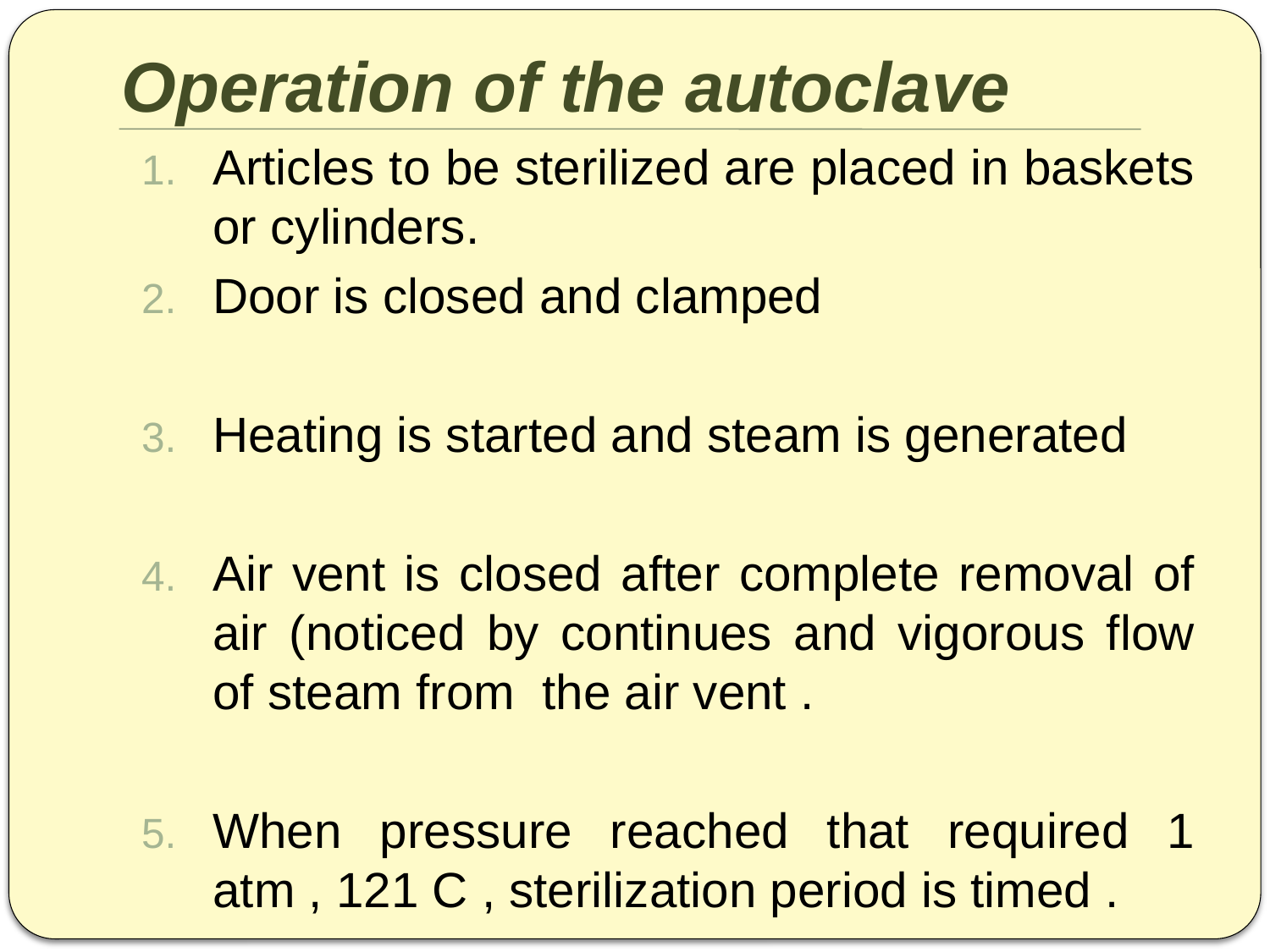

# Operation of the autoclave
Articles to be sterilized are placed in baskets or cylinders.
Door is closed and clamped

Heating is started and steam is generated

Air vent is closed after complete removal of air (noticed by continues and vigorous flow of steam from  the air vent .

When pressure reached that required 1 atm , 121 C , sterilization period is timed .